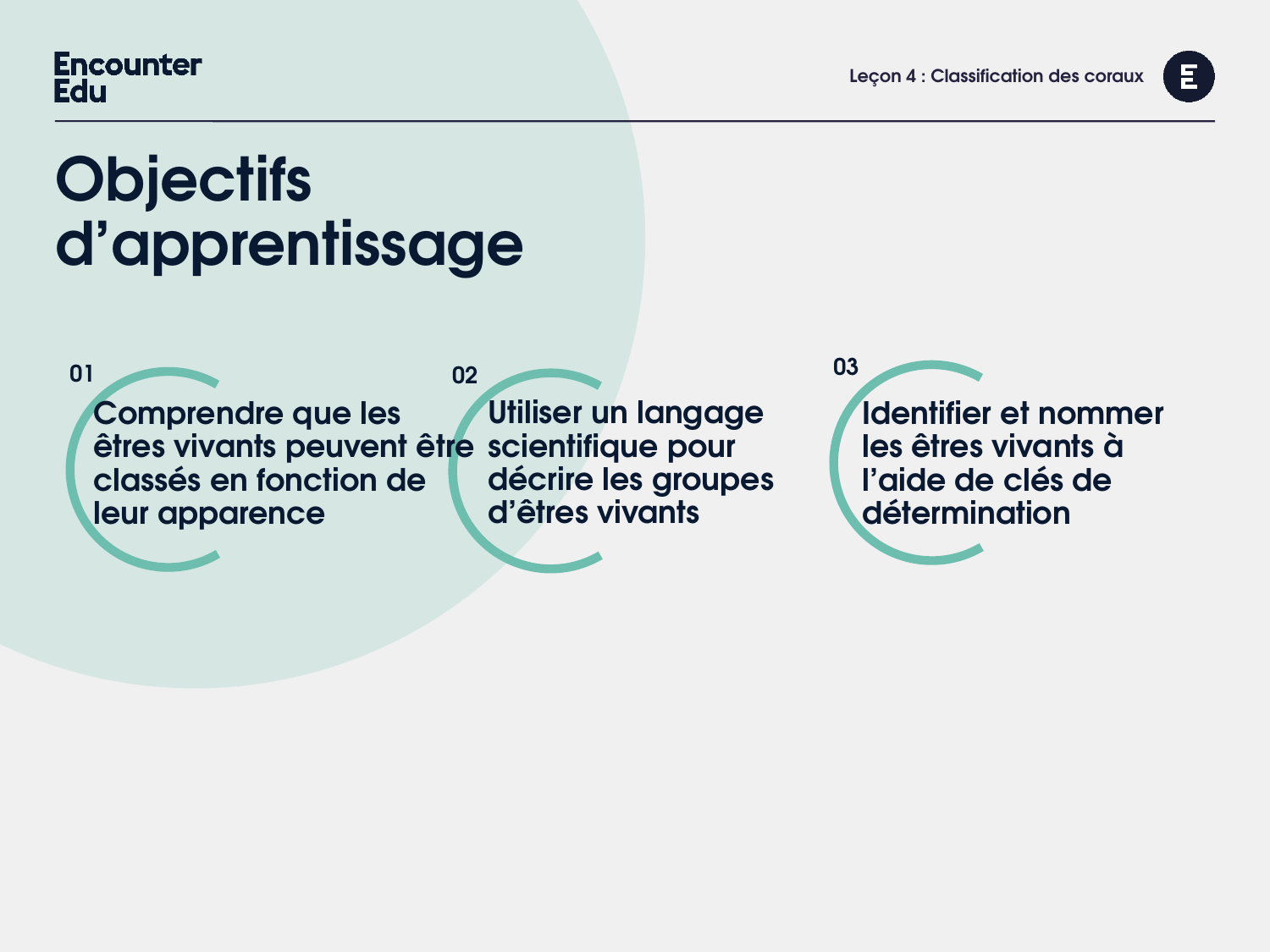

# Leçon 4 : Classification des coraux
Objectifs d’apprentissage
Utiliser un langage scientifique pour décrire les groupes d’êtres vivants
Identifier et nommer les êtres vivants à l’aide de clés de détermination
Comprendre que les êtres vivants peuvent être classés en fonction de leur apparence